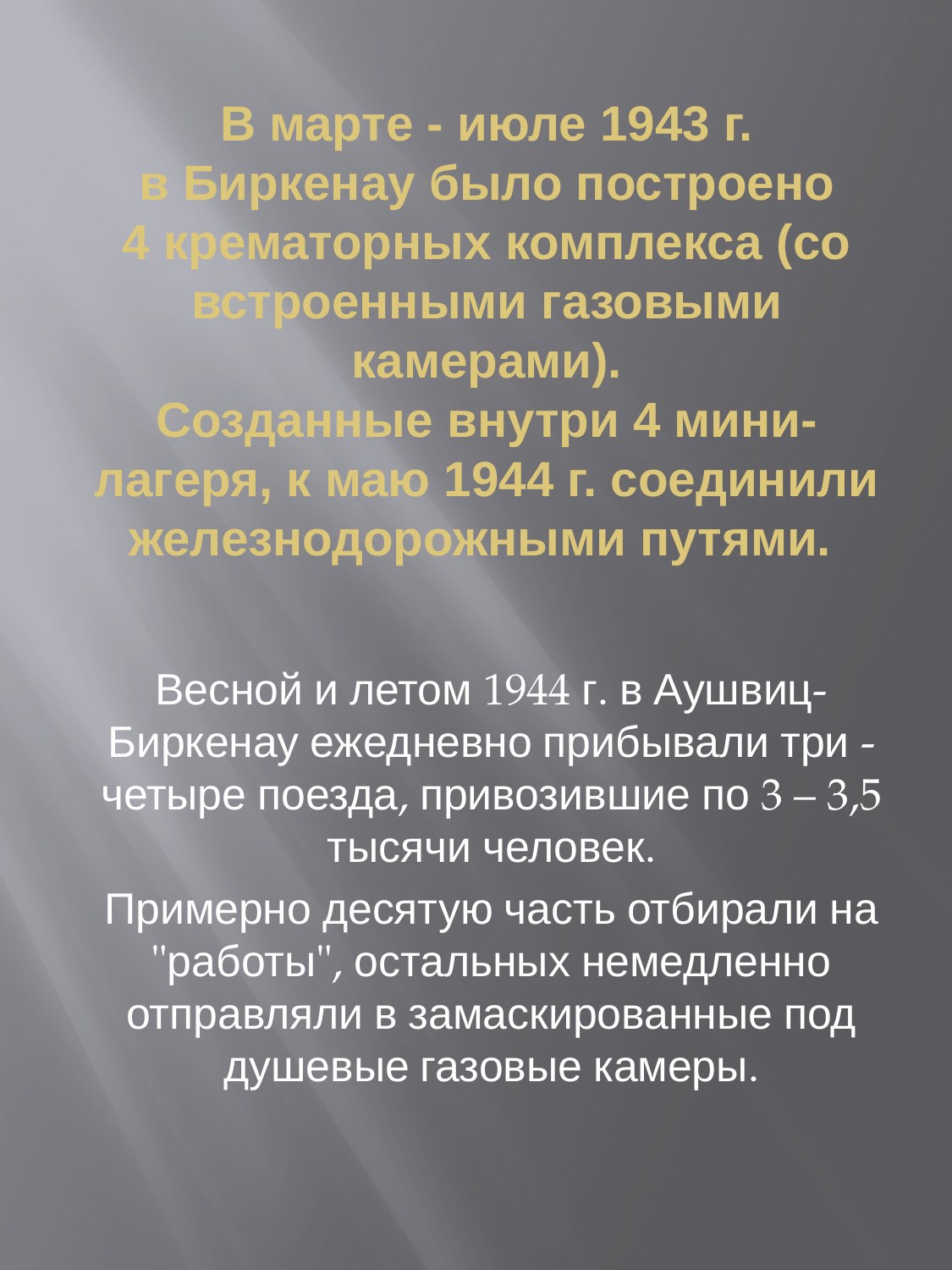

# В марте - июле 1943 г. в Биркенау было построено 4 крематорных комплекса (со встроенными газовыми камерами). Созданные внутри 4 мини- лагеря, к маю 1944 г. соединили железнодорожными путями.
Весной и летом 1944 г. в Аушвиц-Биркенау ежедневно прибывали три - четыре поезда, привозившие по 3 – 3,5 тысячи человек.
Примерно десятую часть отбирали на "работы", остальных немедленно отправляли в замаскированные под душевые газовые камеры.